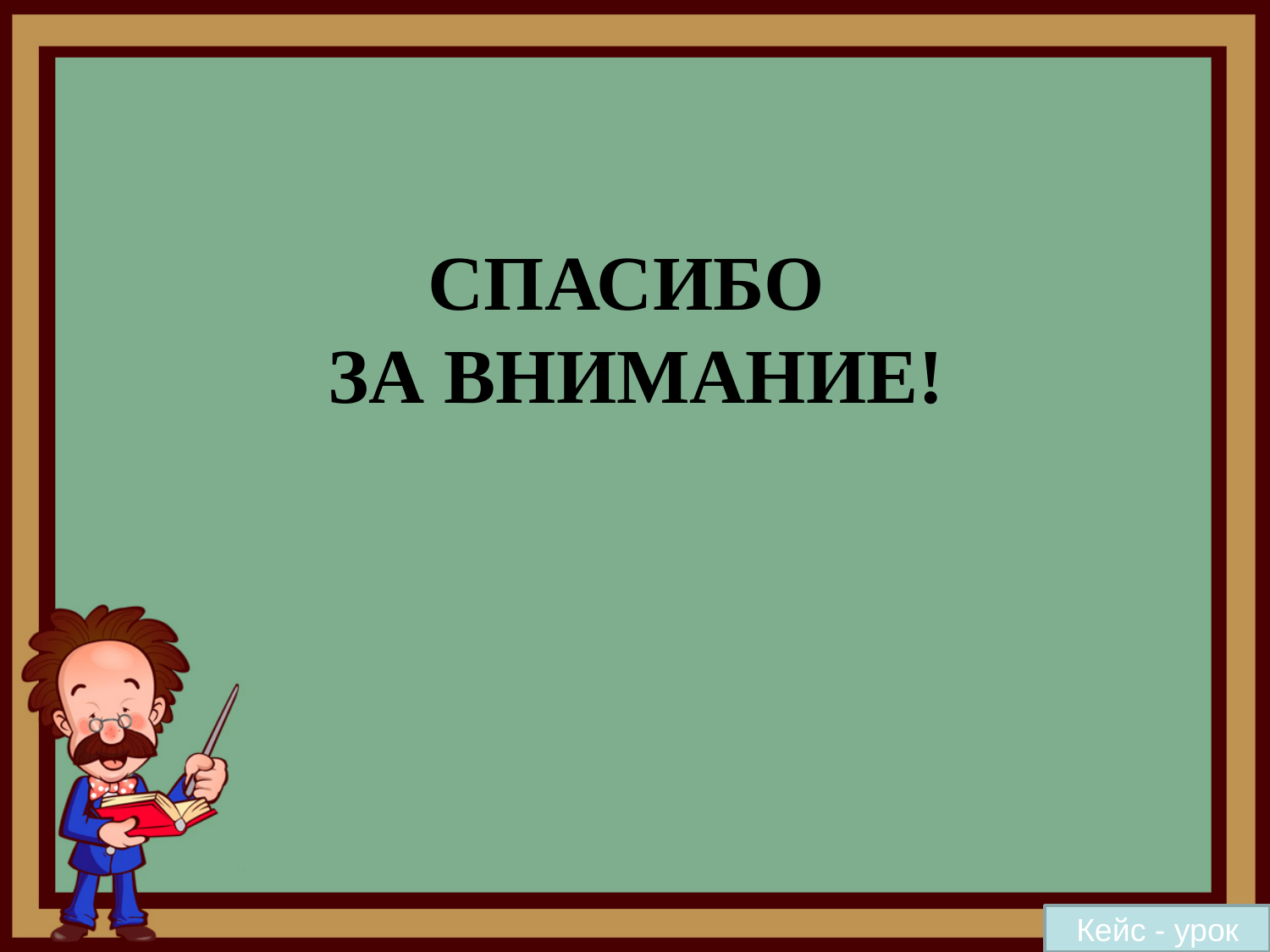

# СПАСИБО ЗА ВНИМАНИЕ!
Кейс - урок